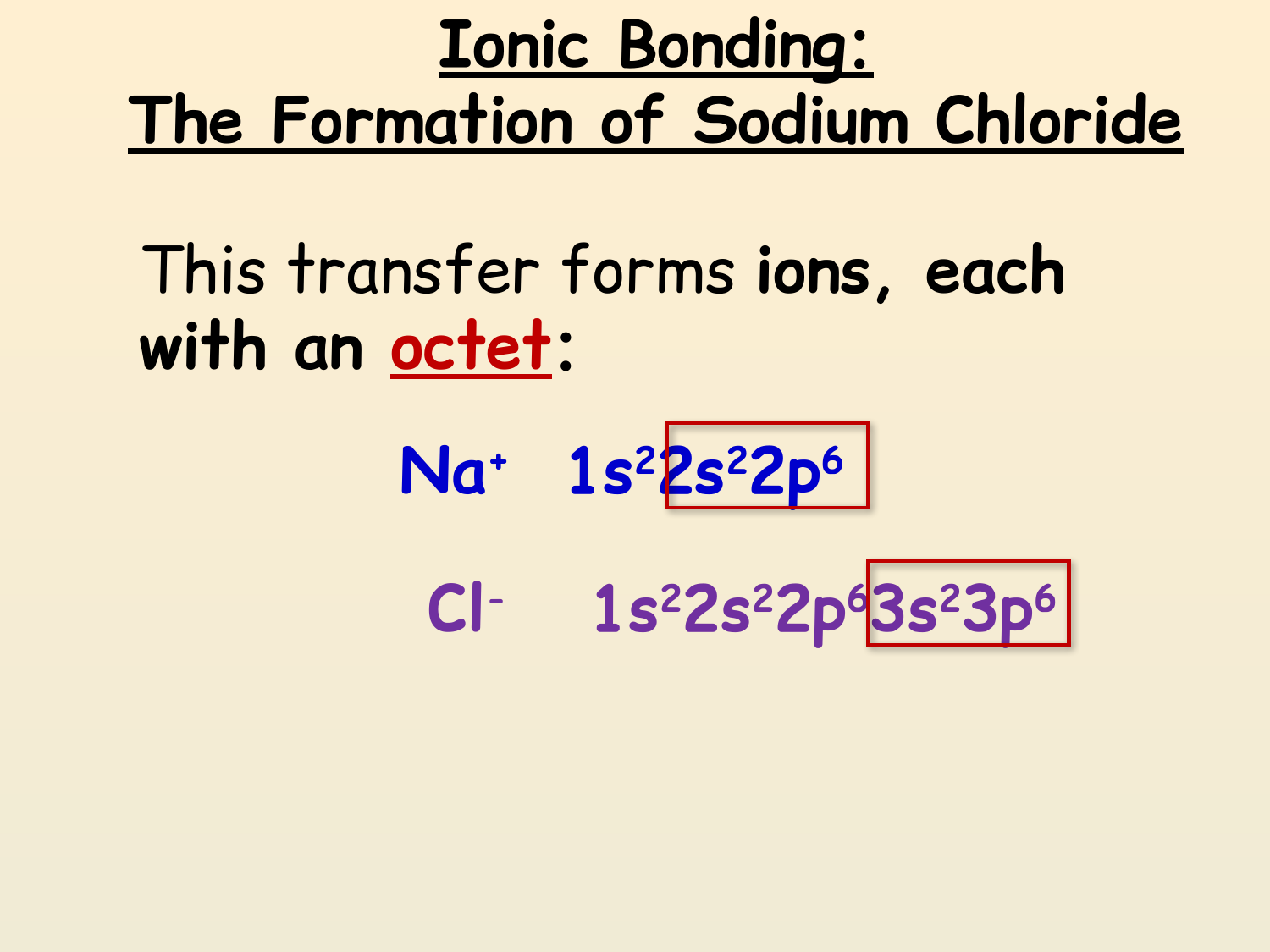

# Ionic Bonding: The Formation of Sodium Chloride
This transfer forms ions, each with an octet:
 Na+  1s22s22p6

Cl-   1s22s22p63s23p6